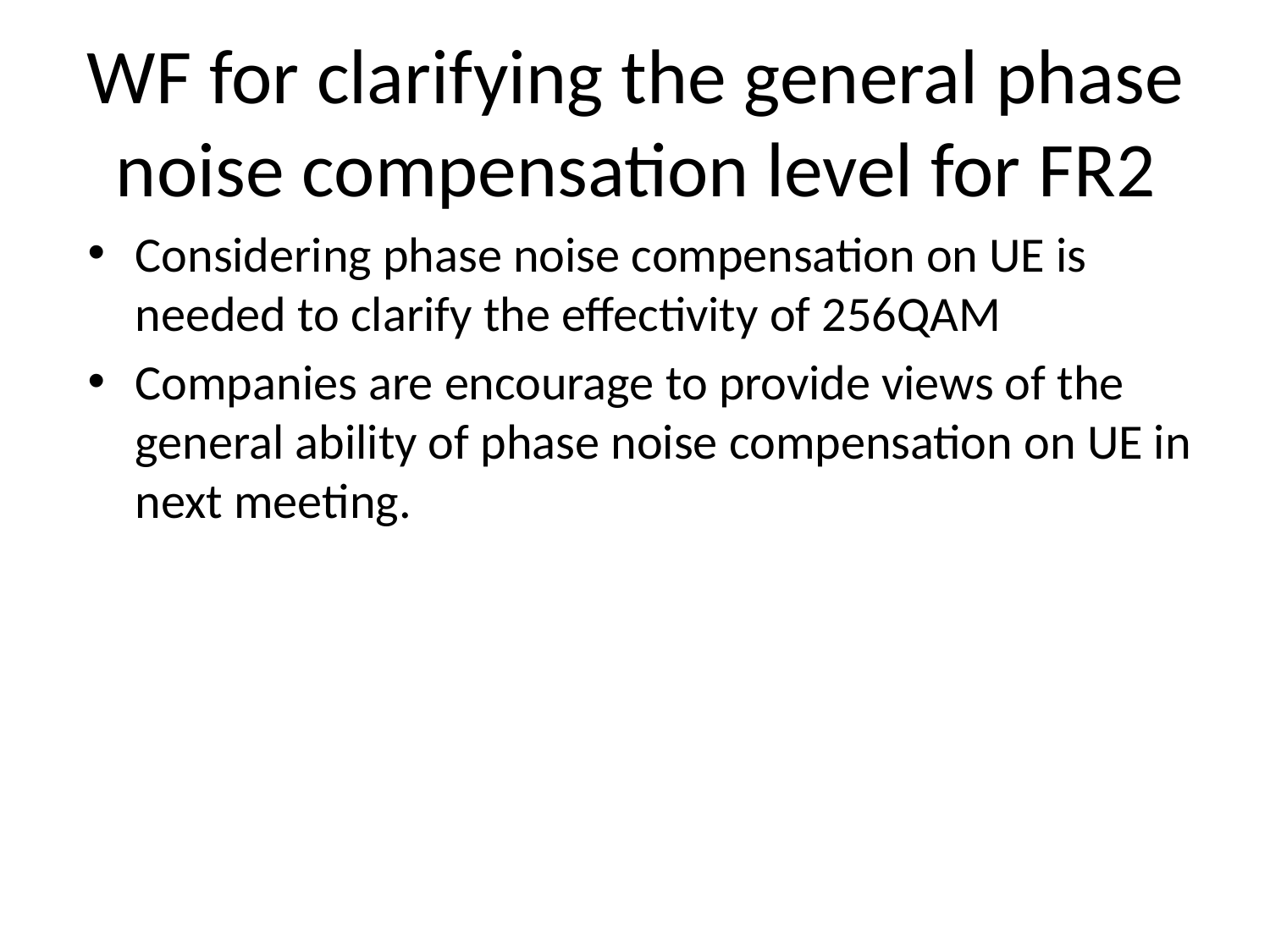

# WF for clarifying the general phase noise compensation level for FR2
Considering phase noise compensation on UE is needed to clarify the effectivity of 256QAM
Companies are encourage to provide views of the general ability of phase noise compensation on UE in next meeting.